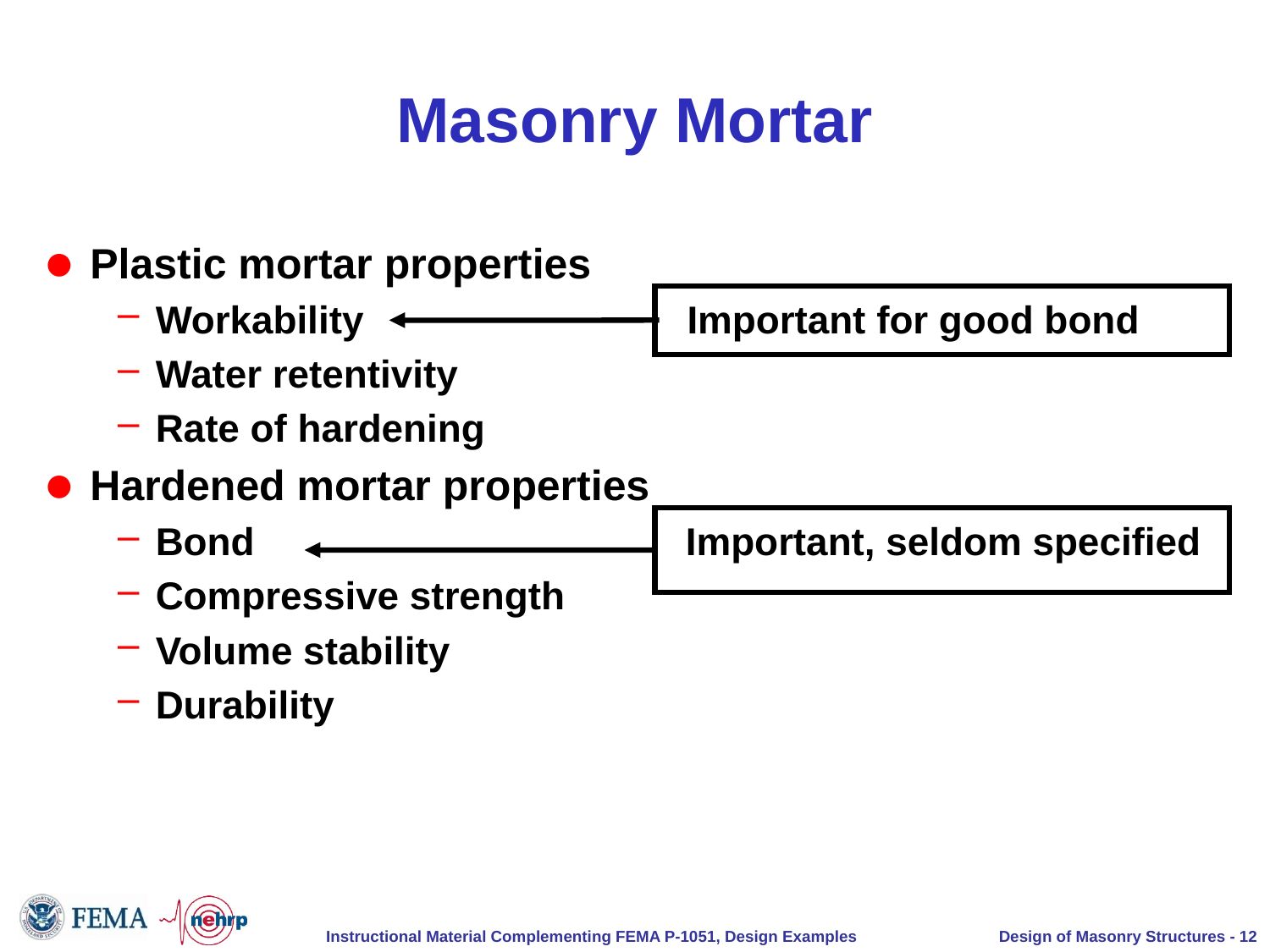

# Masonry Mortar
Plastic mortar properties
Workability                              Important for good bond
Water retentivity
Rate of hardening
Hardened mortar properties
Bond                                        Important, seldom specified
Compressive strength
Volume stability
Durability

Design of Masonry Structures - 12
Instructional Material Complementing FEMA P-1051, Design Examples